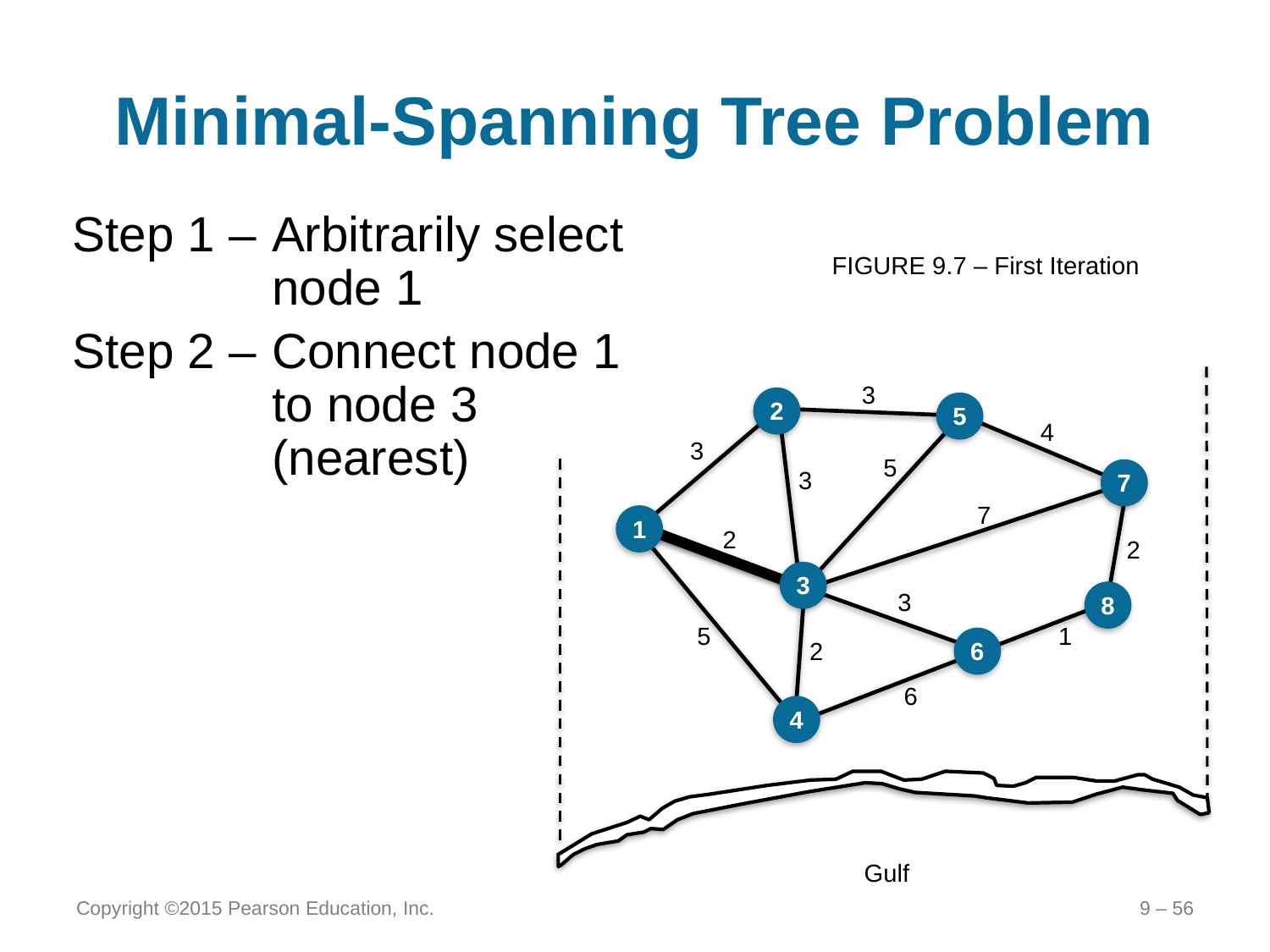

# Minimal-Spanning Tree Problem
Step 1 –	Arbitrarily select node 1
Step 2 –	Connect node 1 to node 3 (nearest)
FIGURE 9.7 – First Iteration
3

2

5
4
3
5
3

7
7

1
2
2

3
3

8
5
1

6
2
6

4

Gulf
Copyright ©2015 Pearson Education, Inc.
9 – 56